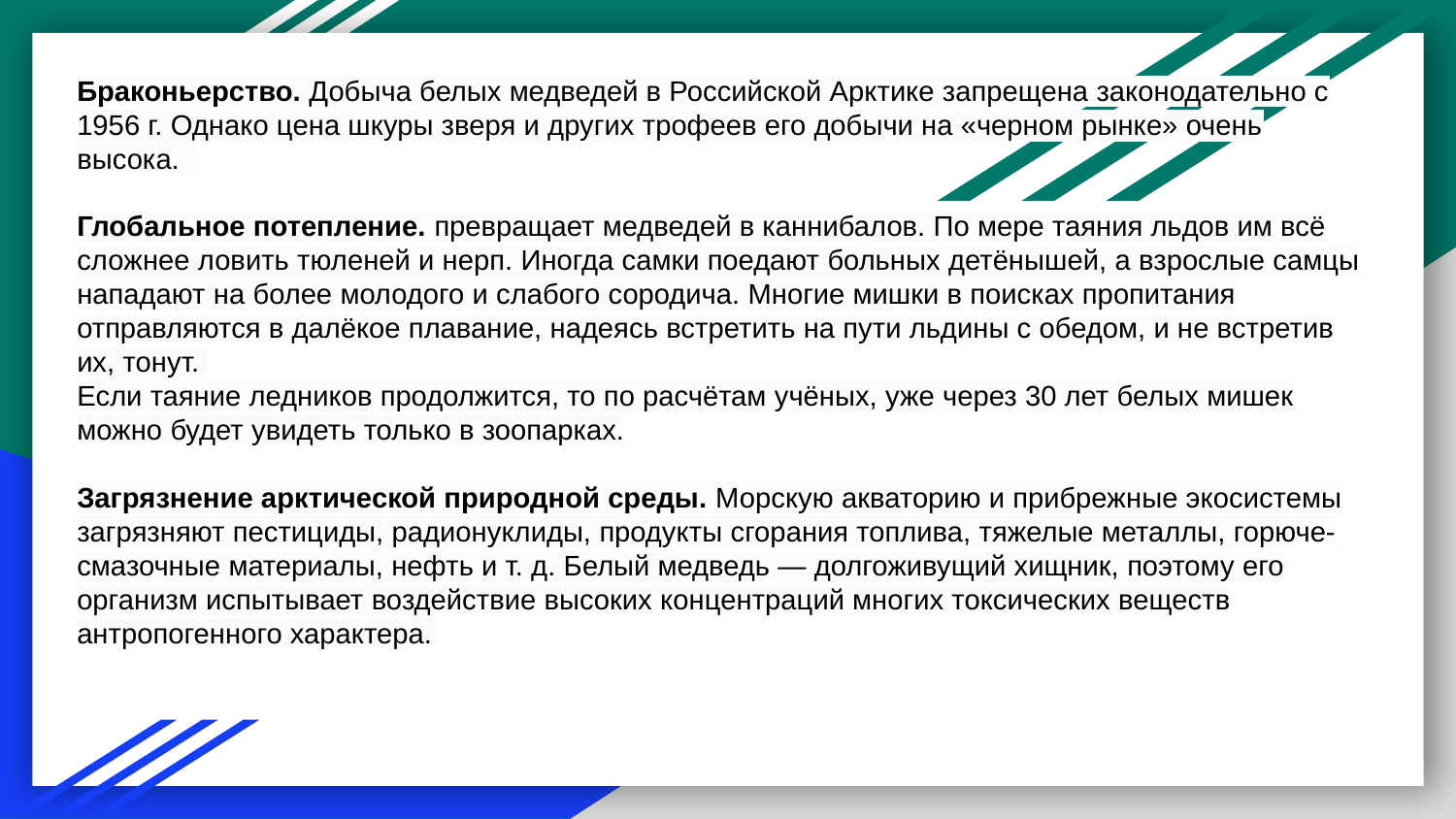

# Браконьерство. Добыча белых медведей в Российской Арктике запрещена законодательно с 1956 г. Однако цена шкуры зверя и других трофеев его добычи на «черном рынке» очень высока.

Глобальное потепление. превращает медведей в каннибалов. По мере таяния льдов им всё сложнее ловить тюленей и нерп. Иногда самки поедают больных детёнышей, а взрослые самцы нападают на более молодого и слабого сородича. Многие мишки в поисках пропитания отправляются в далёкое плавание, надеясь встретить на пути льдины с обедом, и не встретив их, тонут.
Если таяние ледников продолжится, то по расчётам учёных, уже через 30 лет белых мишек можно будет увидеть только в зоопарках.

Загрязнение арктической природной среды. Морскую акваторию и прибрежные экосистемы загрязняют пестициды, радионуклиды, продукты сгорания топлива, тяжелые металлы, горюче-смазочные материалы, нефть и т. д. Белый медведь — долгоживущий хищник, поэтому его организм испытывает воздействие высоких концентраций многих токсических веществ антропогенного характера.